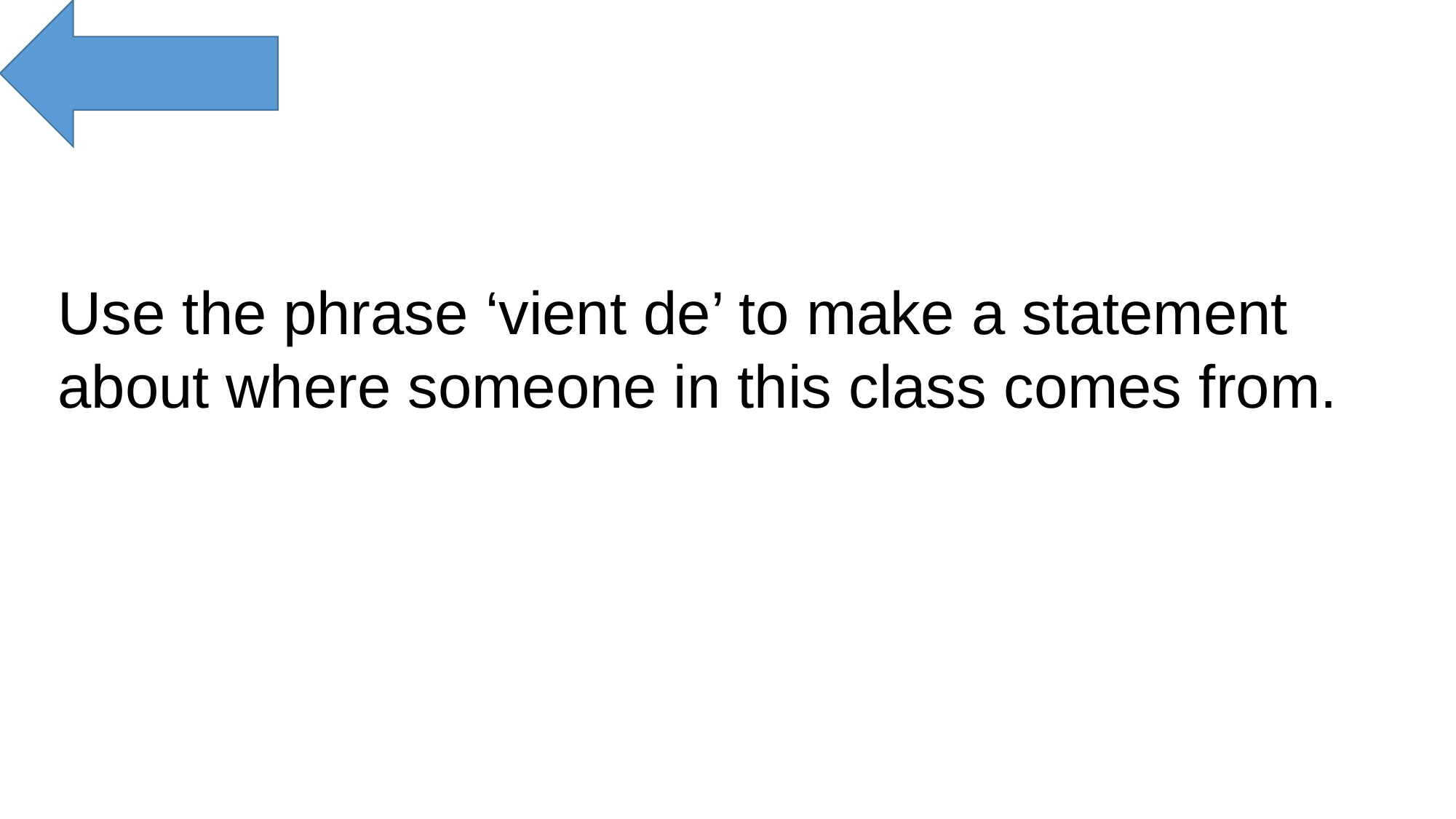

Use the phrase ‘vient de’ to make a statement about where someone in this class comes from.